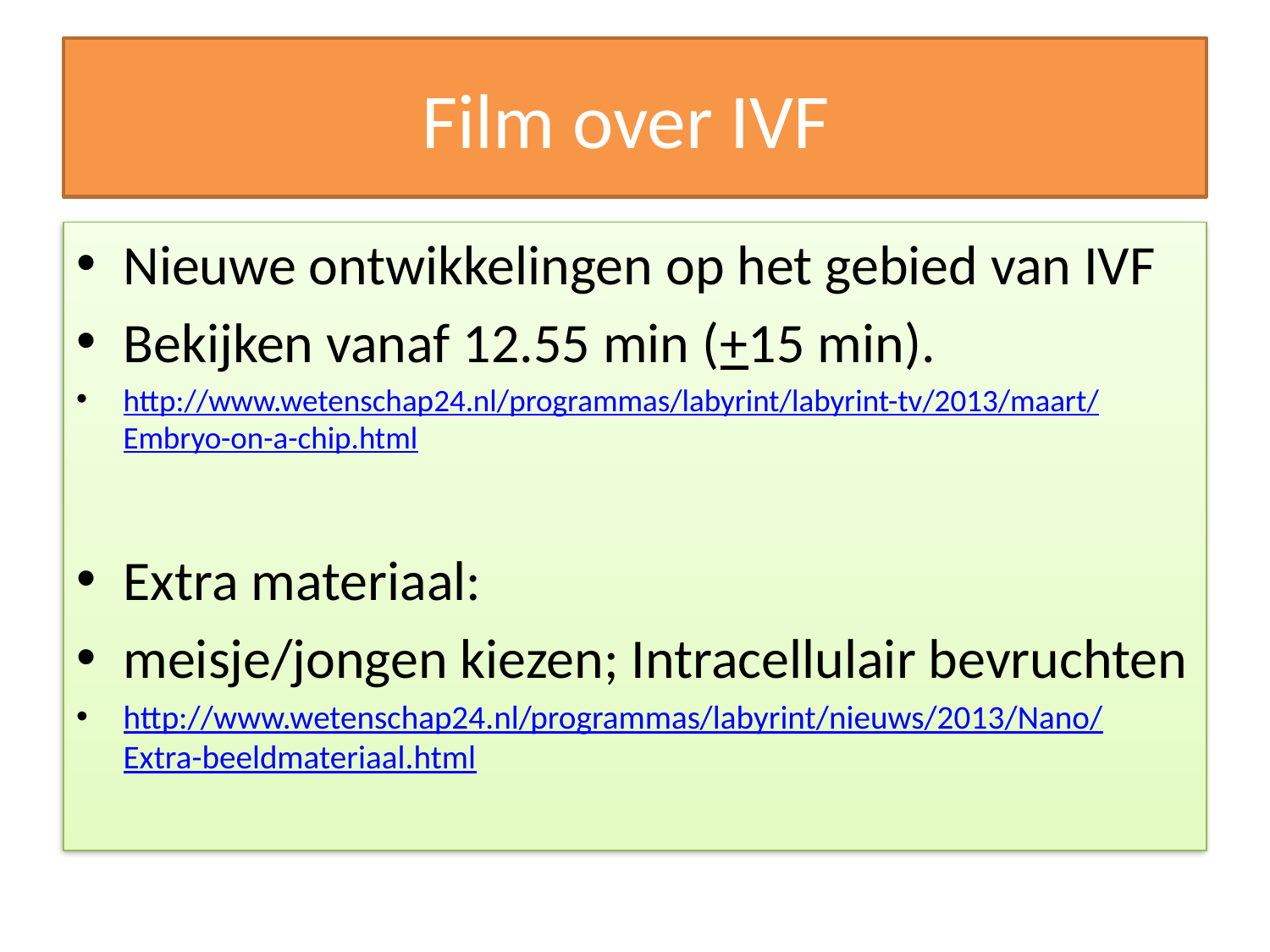

# Film over IVF
Nieuwe ontwikkelingen op het gebied van IVF
Bekijken vanaf 12.55 min (+15 min).
http://www.wetenschap24.nl/programmas/labyrint/labyrint-tv/2013/maart/Embryo-on-a-chip.html

Extra materiaal:
meisje/jongen kiezen; Intracellulair bevruchten
http://www.wetenschap24.nl/programmas/labyrint/nieuws/2013/Nano/Extra-beeldmateriaal.html